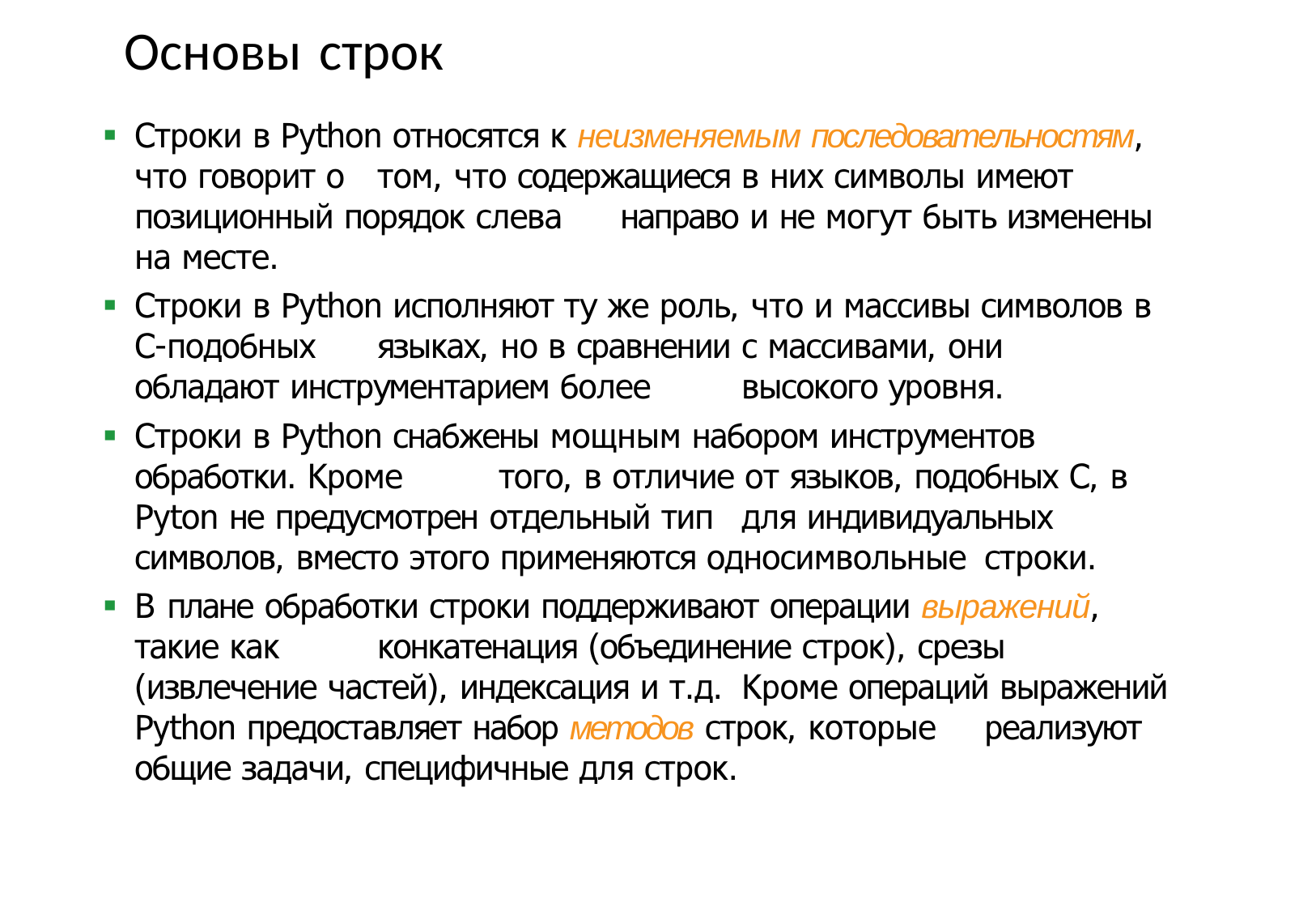

Основы строк
Строки в Python относятся к неизменяемым последовательностям, что говорит о 	том, что содержащиеся в них символы имеют позиционный порядок слева 	направо и не могут быть изменены на месте.
Строки в Python исполняют ту же роль, что и массивы символов в С-подобных 	языках, но в сравнении с массивами, они обладают инструментарием более 	высокого уровня.
Строки в Python снабжены мощным набором инструментов обработки. Кроме 	того, в отличие от языков, подобных С, в Pyton не предусмотрен отдельный тип 	для индивидуальных символов, вместо этого применяются односимвольные 	строки.
В плане обработки строки поддерживают операции выражений, такие как 	конкатенация (объединение строк), срезы (извлечение частей), индексация и т.д. 	Кроме операций выражений Python предоставляет набор методов строк, которые 	реализуют общие задачи, специфичные для строк.